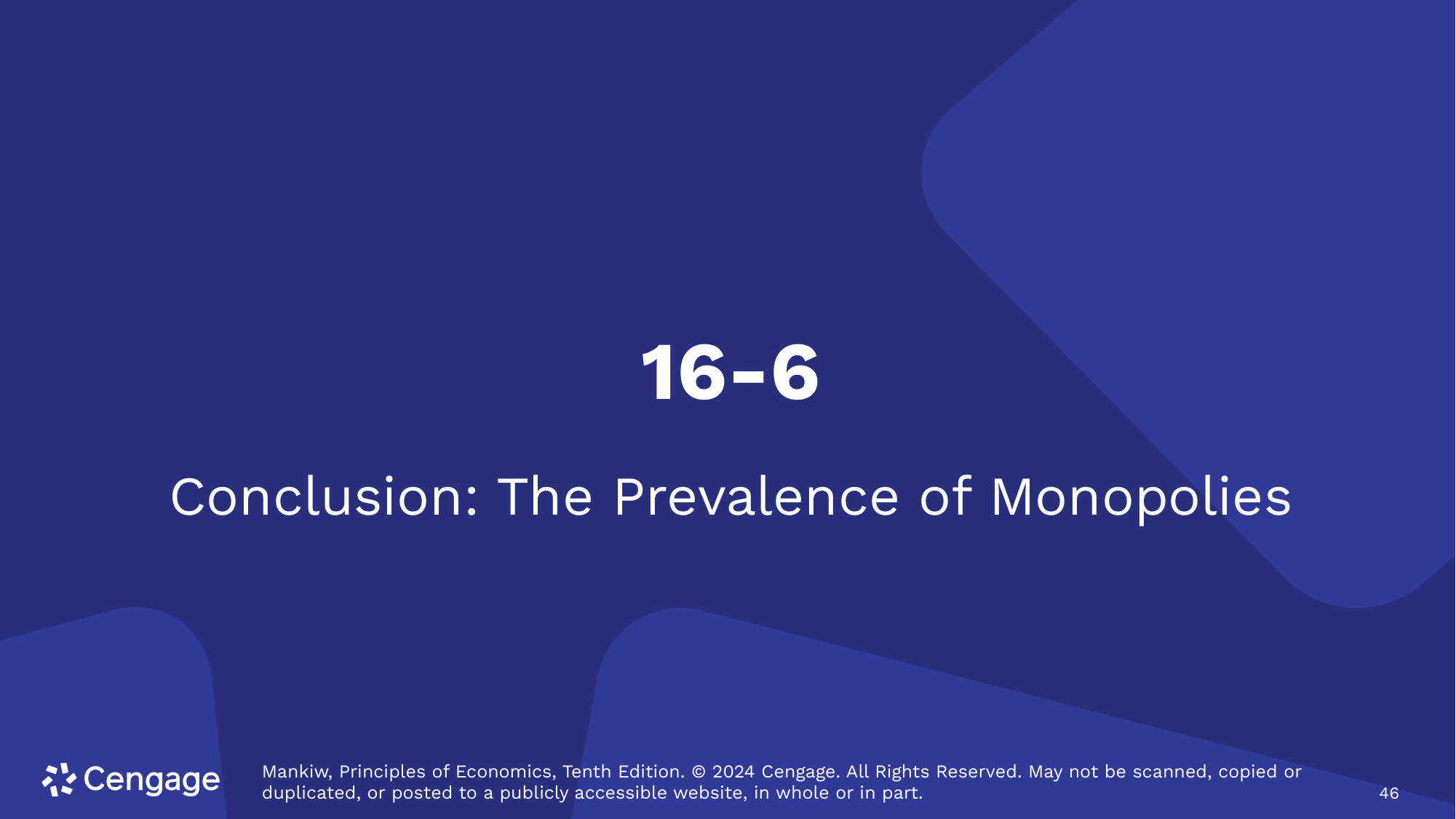

# 16-6
Conclusion: The Prevalence of Monopolies